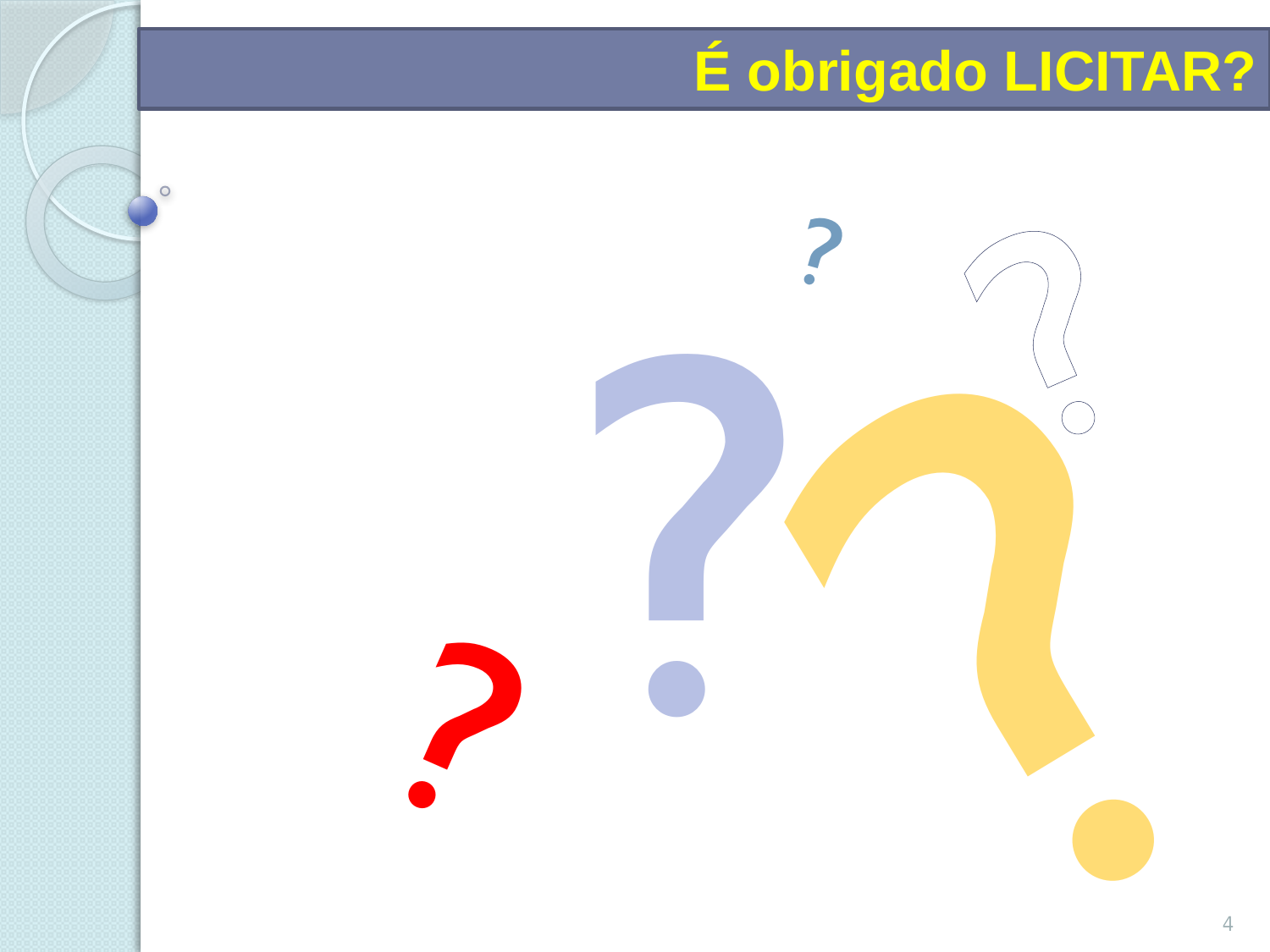

É obrigado LICITAR?
?
?
?
?
?
4